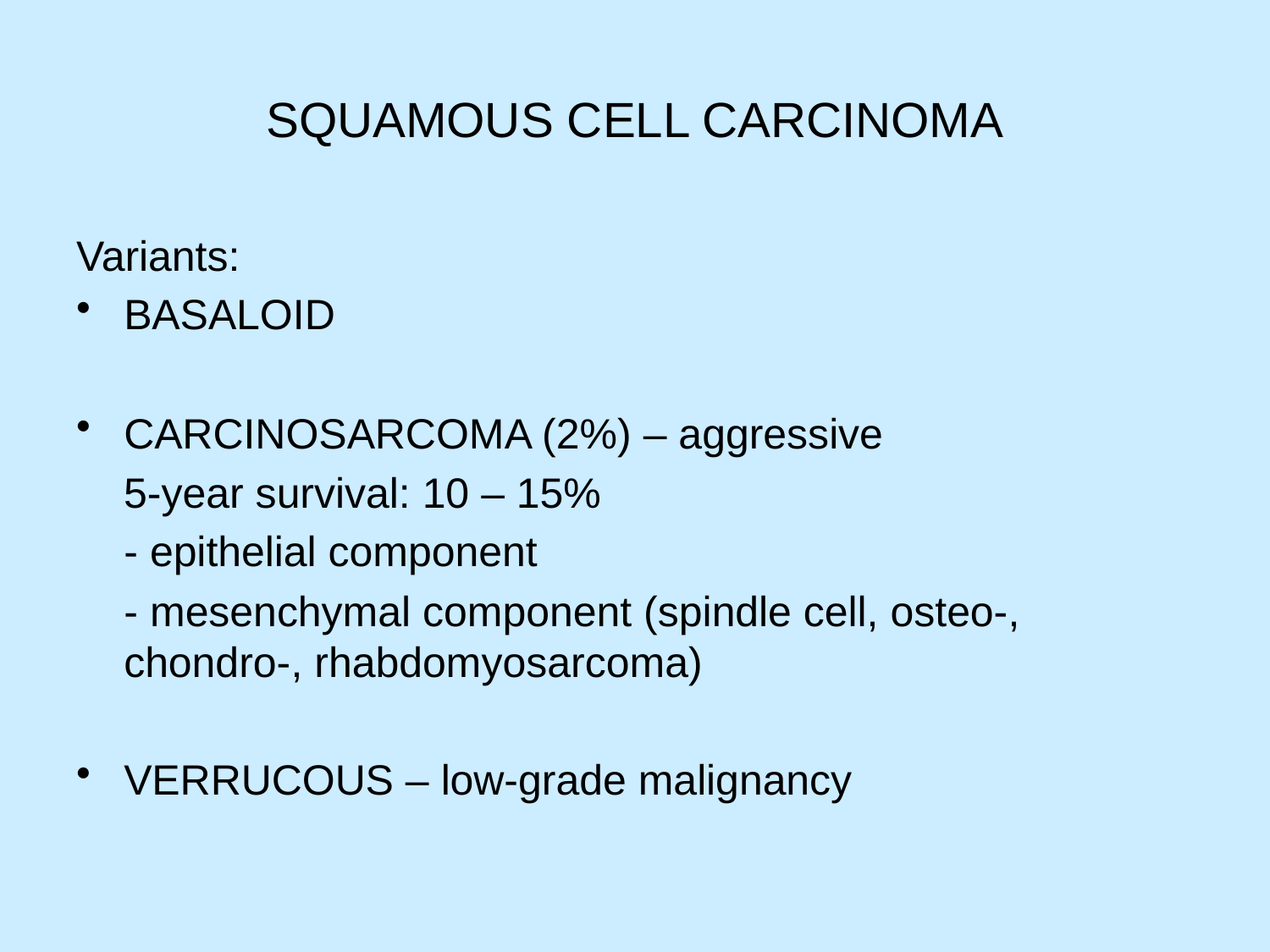

# SQUAMOUS CELL CARCINOMA
Variants:
BASALOID

CARCINOSARCOMA (2%) – aggressive
    5-year survival: 10 – 15%
	- epithelial component
	- mesenchymal component (spindle cell, osteo-, chondro-, rhabdomyosarcoma)

VERRUCOUS – low-grade malignancy